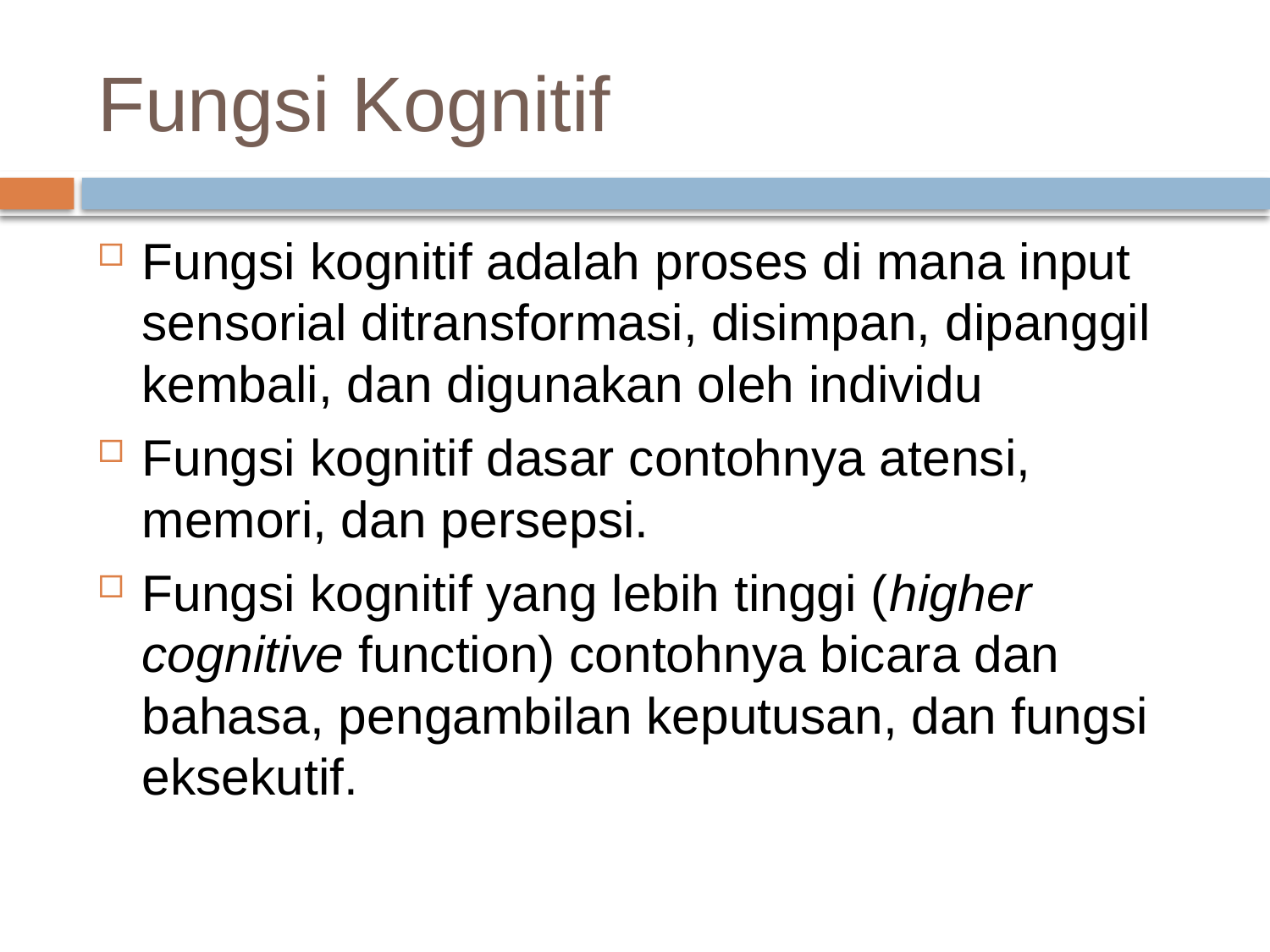

# Fungsi Kognitif
Fungsi kognitif adalah proses di mana input sensorial ditransformasi, disimpan, dipanggil kembali, dan digunakan oleh individu
Fungsi kognitif dasar contohnya atensi, memori, dan persepsi.
Fungsi kognitif yang lebih tinggi (higher cognitive function) contohnya bicara dan bahasa, pengambilan keputusan, dan fungsi eksekutif.